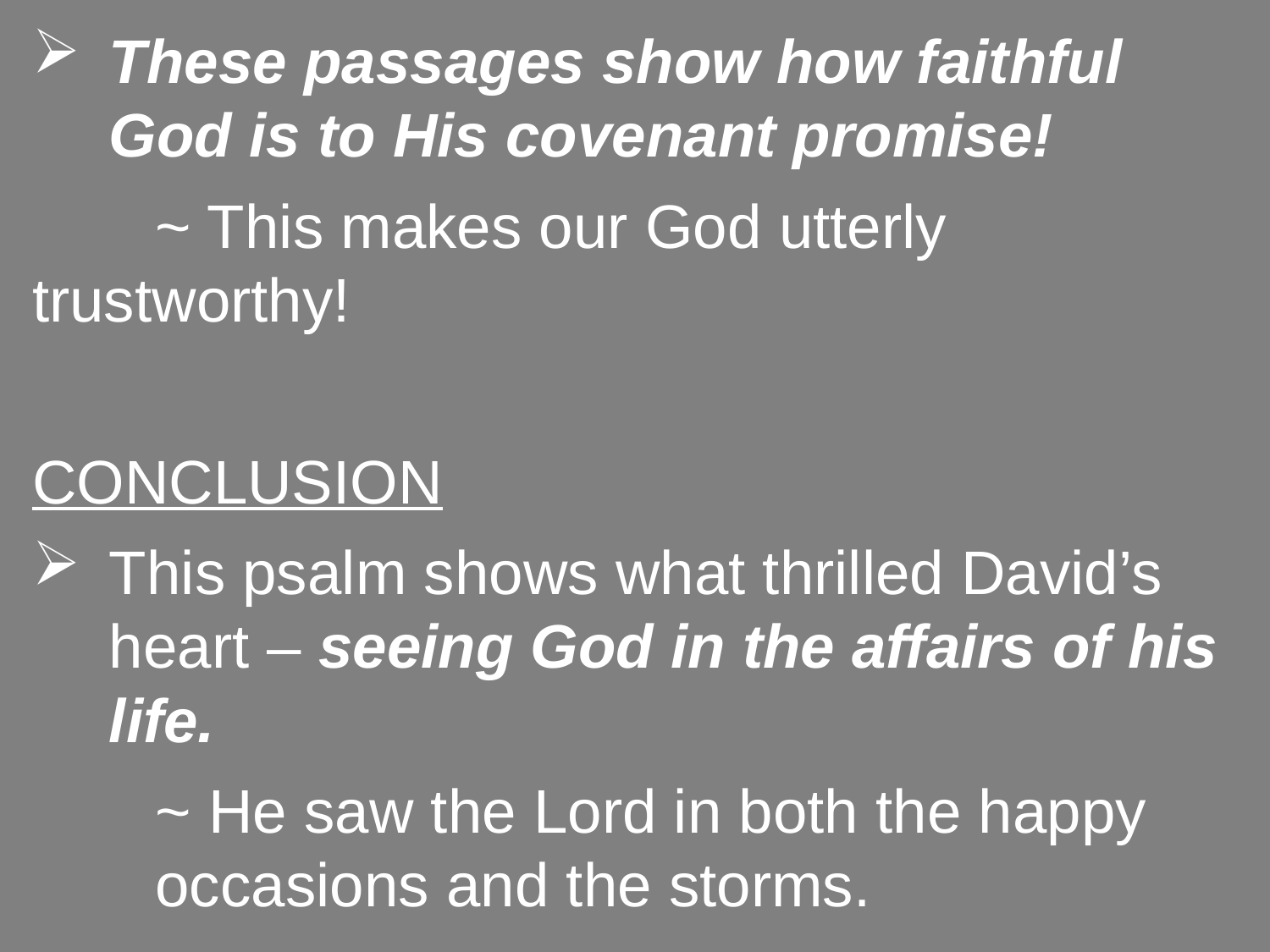

These passages show how faithful God is to His covenant promise!
		~ This makes our God utterly 							trustworthy!

CONCLUSION
This psalm shows what thrilled David’s heart – seeing God in the affairs of his life.
		~ He saw the Lord in both the happy 						occasions and the storms.